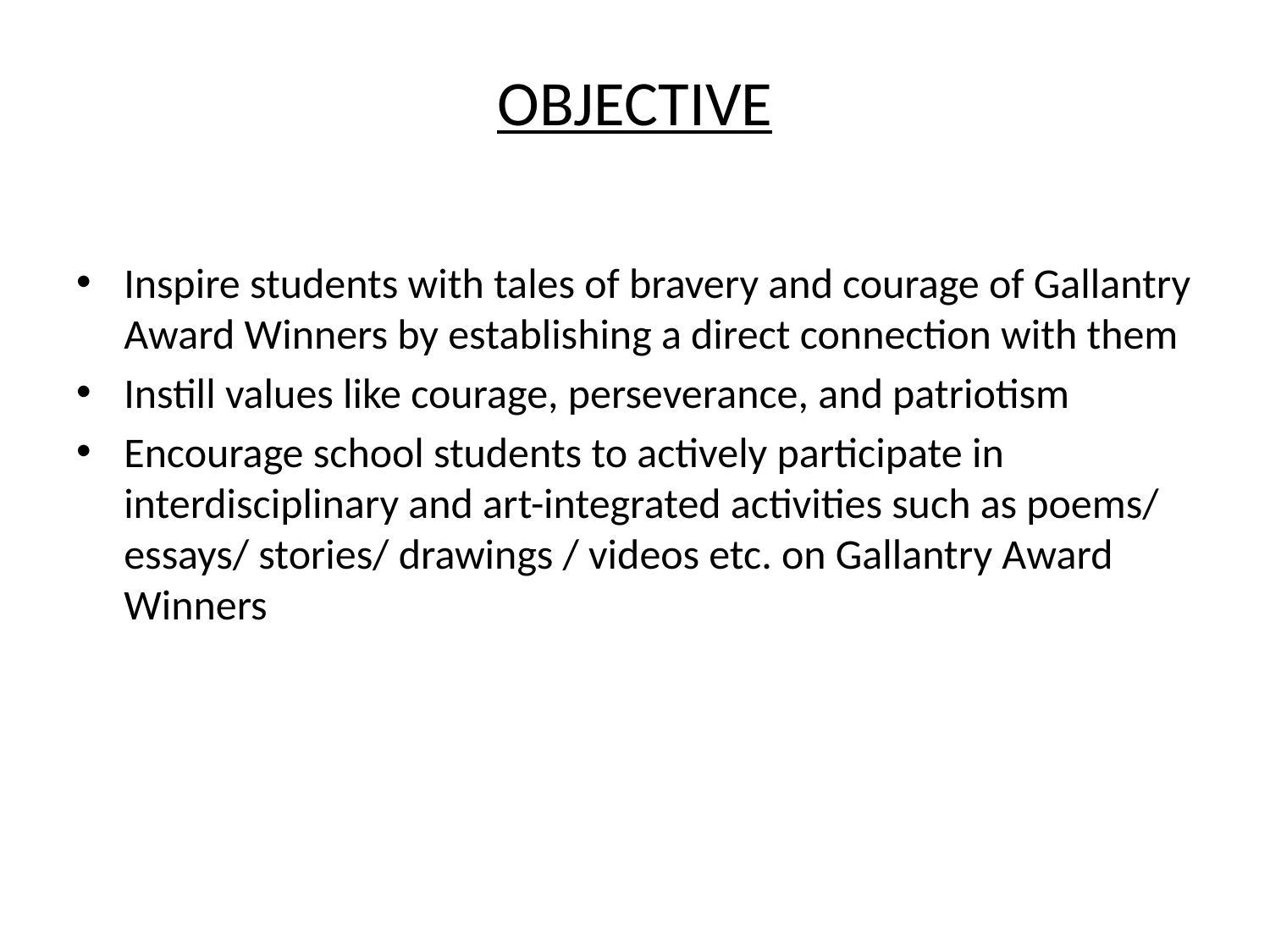

# OBJECTIVE

Inspire students with tales of bravery and courage of Gallantry Award Winners by establishing a direct connection with them
Instill values like courage, perseverance, and patriotism
Encourage school students to actively participate in interdisciplinary and art-integrated activities such as poems/ essays/ stories/ drawings / videos etc. on Gallantry Award Winners